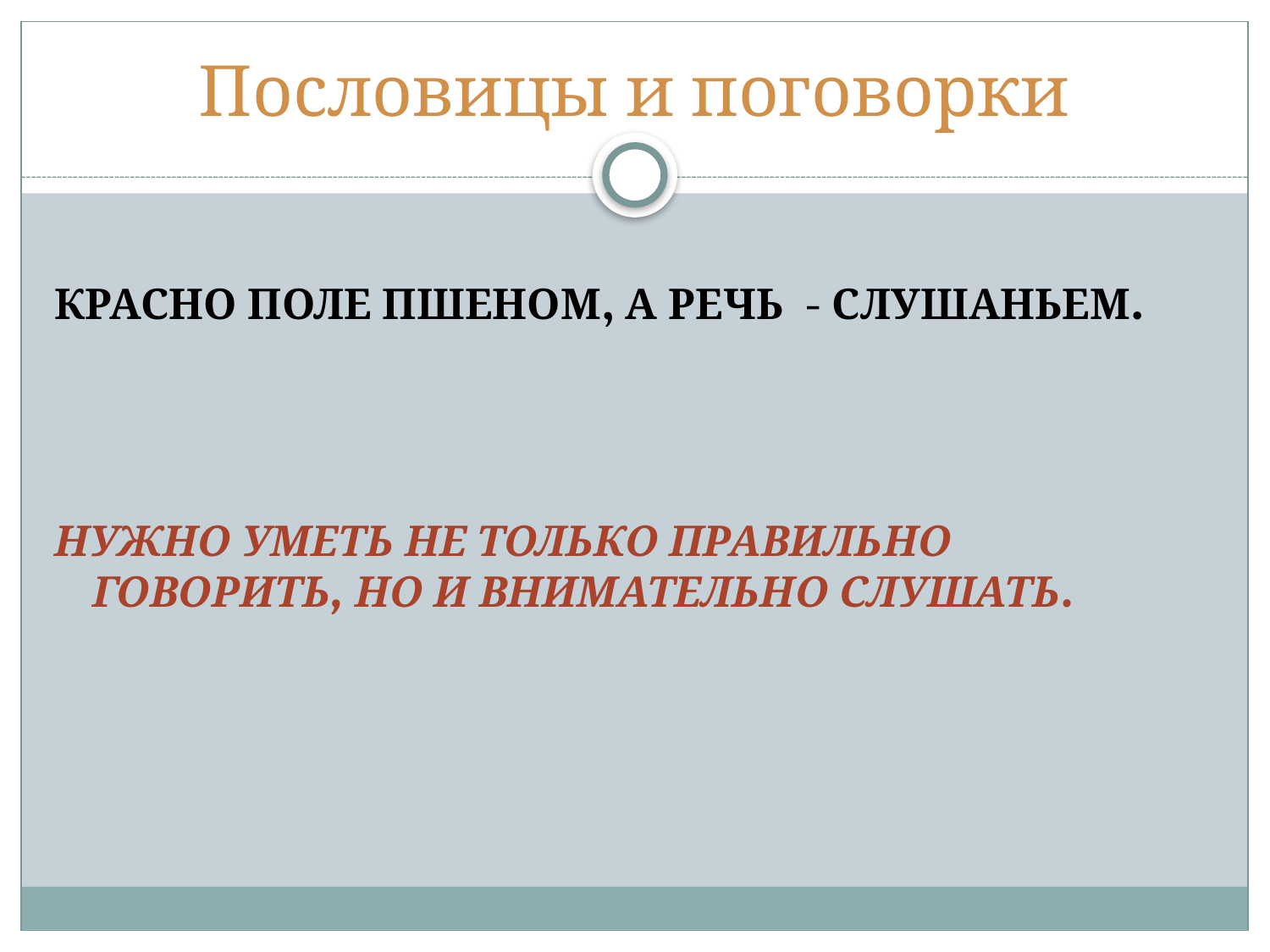

# Пословицы и поговорки

КРАСНО ПОЛЕ ПШЕНОМ, А РЕЧЬ  - СЛУШАНЬЕМ.

НУЖНО УМЕТЬ НЕ ТОЛЬКО ПРАВИЛЬНО ГОВОРИТЬ, НО И ВНИМАТЕЛЬНО СЛУШАТЬ.